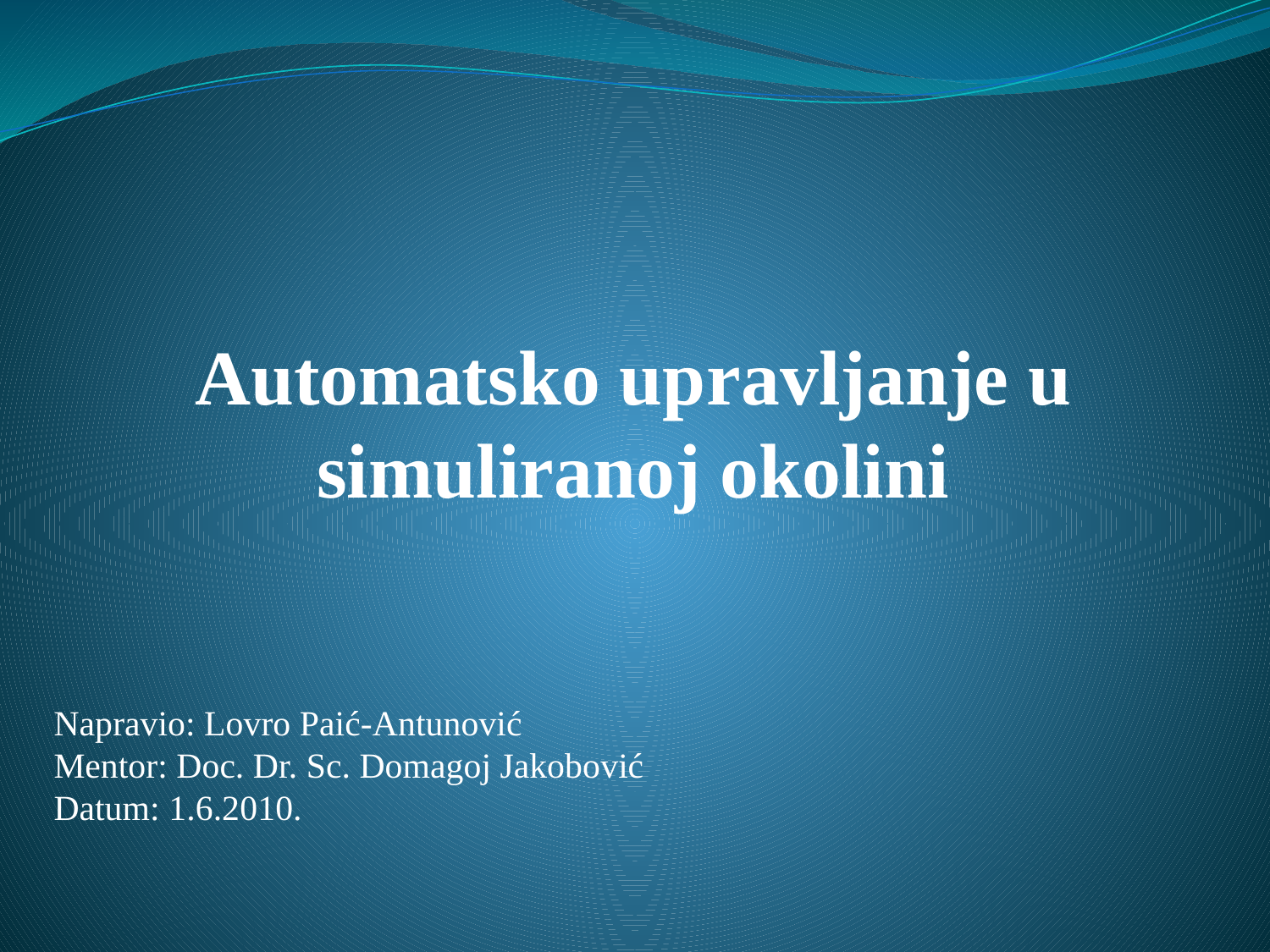

Automatsko upravljanje u simuliranoj okolini
Napravio: Lovro Paić-Antunović
Mentor: Doc. Dr. Sc. Domagoj Jakobović
Datum: 1.6.2010.